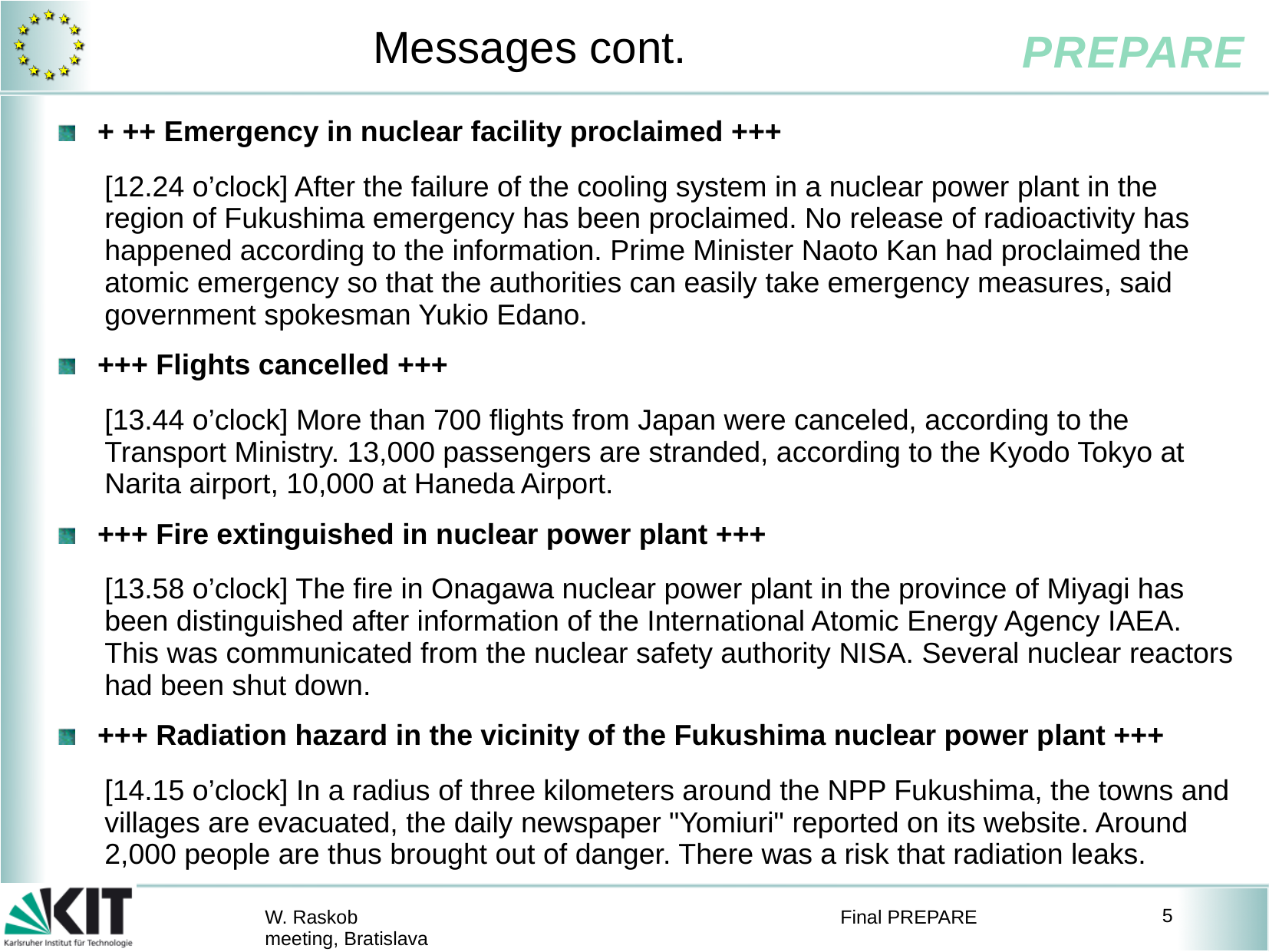

# Messages cont.
+ ++ Emergency in nuclear facility proclaimed +++
[12.24 o’clock] After the failure of the cooling system in a nuclear power plant in the region of Fukushima emergency has been proclaimed. No release of radioactivity has happened according to the information. Prime Minister Naoto Kan had proclaimed the atomic emergency so that the authorities can easily take emergency measures, said government spokesman Yukio Edano.
+++ Flights cancelled +++
[13.44 o’clock] More than 700 flights from Japan were canceled, according to the Transport Ministry. 13,000 passengers are stranded, according to the Kyodo Tokyo at Narita airport, 10,000 at Haneda Airport.
+++ Fire extinguished in nuclear power plant +++
[13.58 o’clock] The fire in Onagawa nuclear power plant in the province of Miyagi has been distinguished after information of the International Atomic Energy Agency IAEA. This was communicated from the nuclear safety authority NISA. Several nuclear reactors had been shut down.
+++ Radiation hazard in the vicinity of the Fukushima nuclear power plant +++
[14.15 o’clock] In a radius of three kilometers around the NPP Fukushima, the towns and villages are evacuated, the daily newspaper "Yomiuri" reported on its website. Around 2,000 people are thus brought out of danger. There was a risk that radiation leaks.